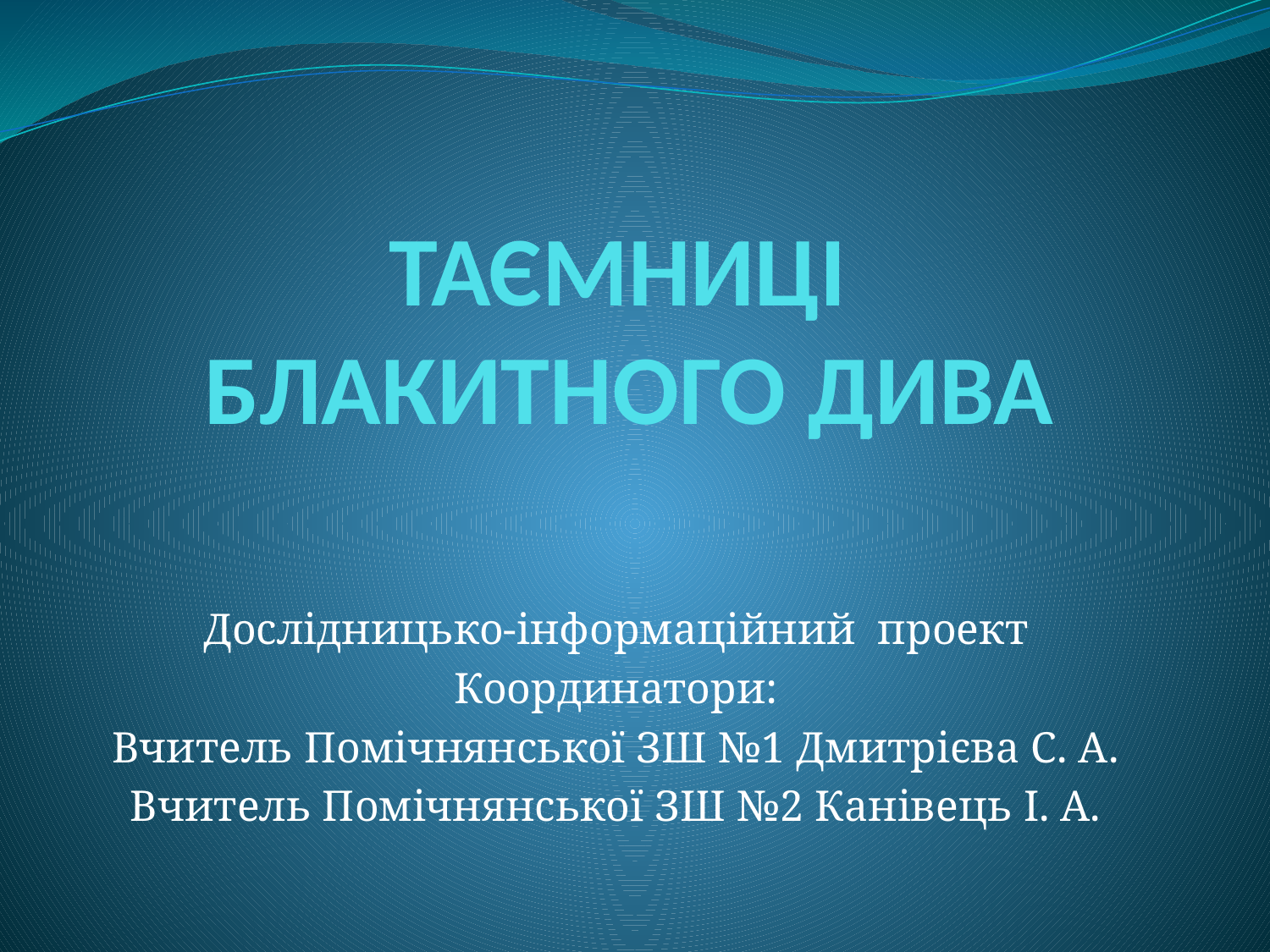

# ТАЄМНИЦІ БЛАКИТНОГО ДИВА
Дослідницько-інформаційний  проект
Координатори:
Вчитель Помічнянської ЗШ №1 Дмитрієва С. А.
Вчитель Помічнянської ЗШ №2 Канівець І. А.